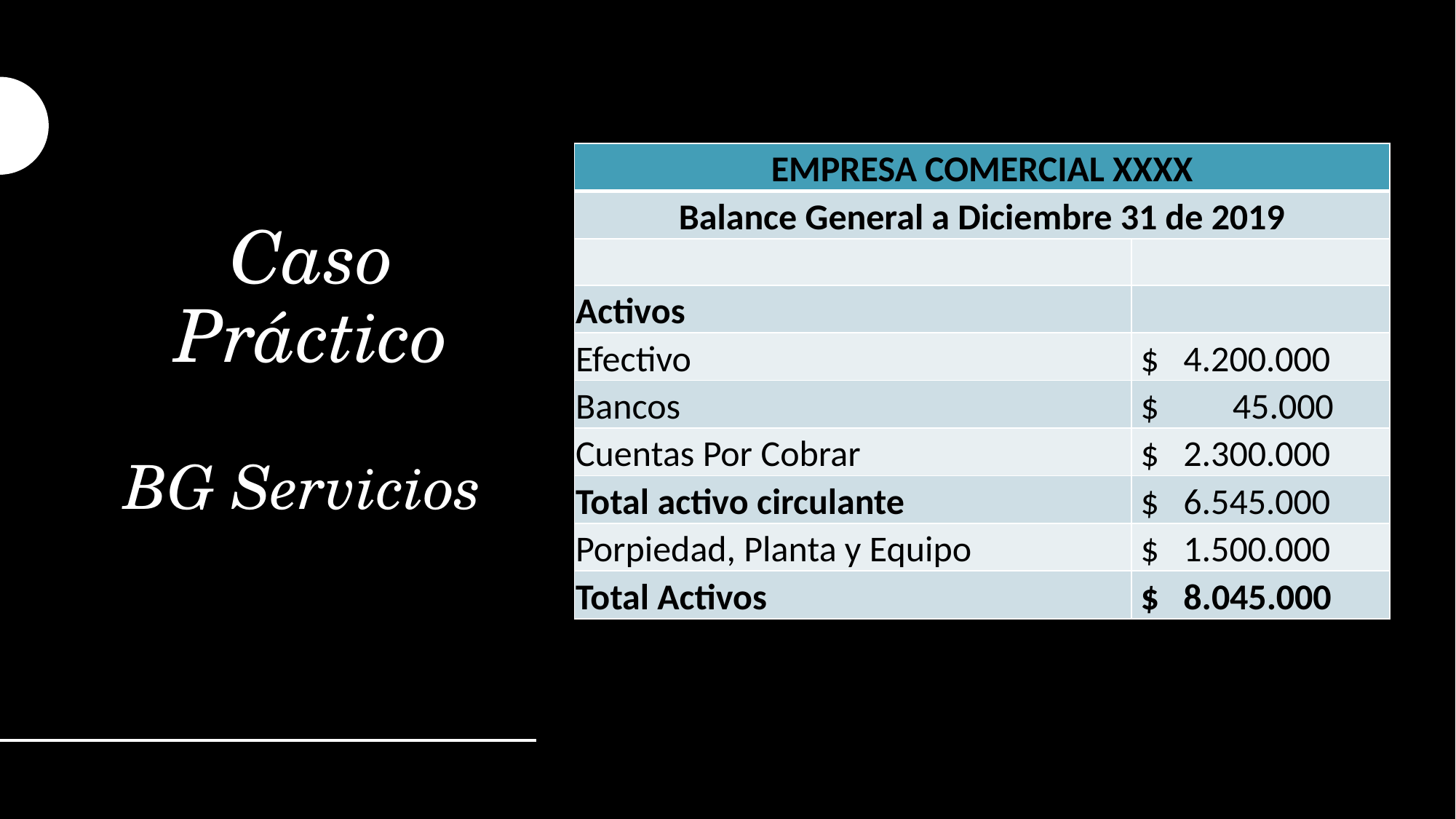

# Caso Práctico BG Servicios
| EMPRESA COMERCIAL XXXX |  |
| --- | --- |
| Balance General a Diciembre 31 de 2019 |  |
|  |  |
| Activos |  |
| Efectivo | $ 4.200.000 |
| Bancos | $ 45.000 |
| Cuentas Por Cobrar | $ 2.300.000 |
| Total activo circulante | $ 6.545.000 |
| Porpiedad, Planta y Equipo | $ 1.500.000 |
| Total Activos | $ 8.045.000 |